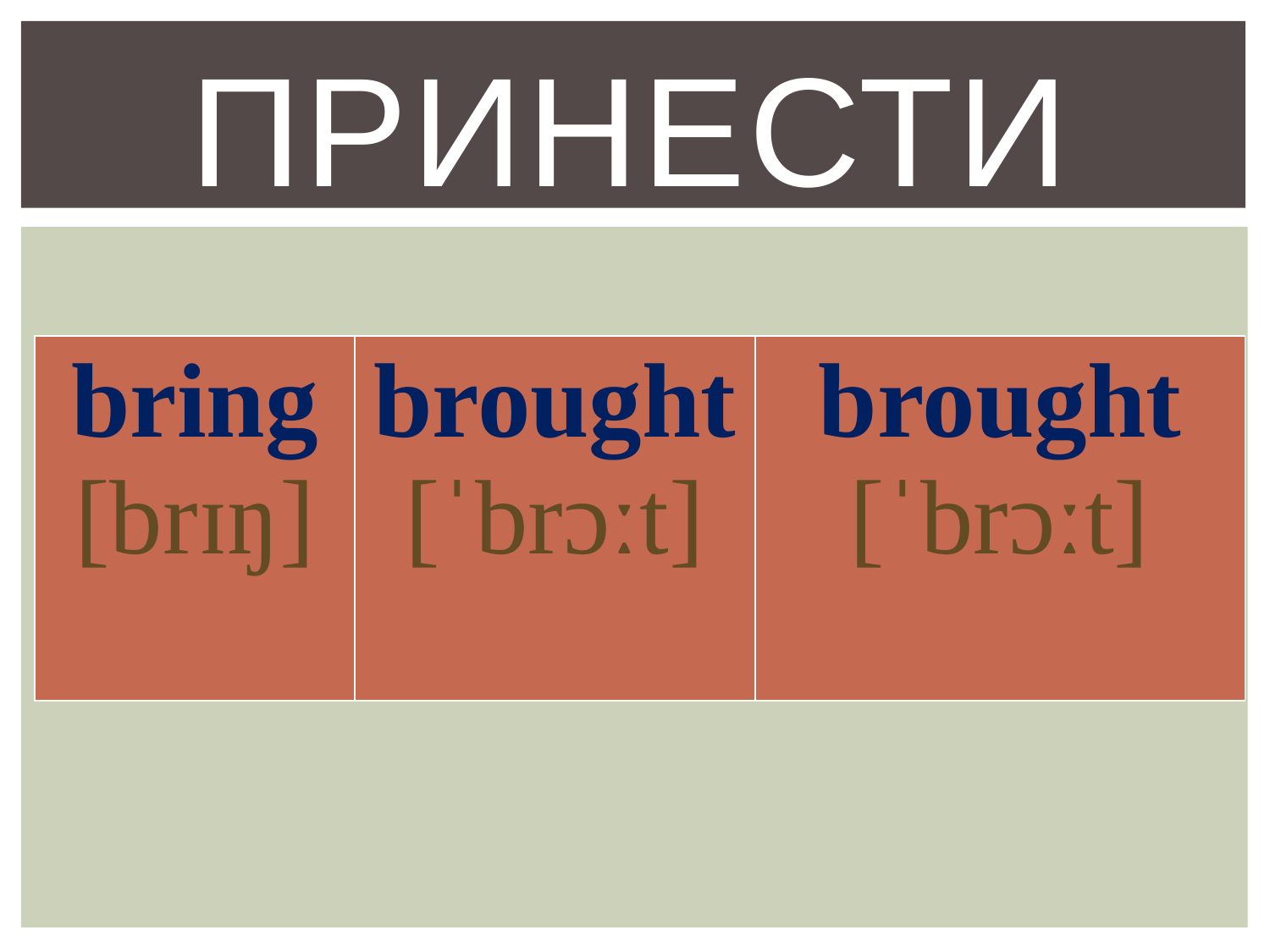

# принести
| bring [brɪŋ] | brought [ˈbrɔːt] | brought [ˈbrɔːt] |
| --- | --- | --- |